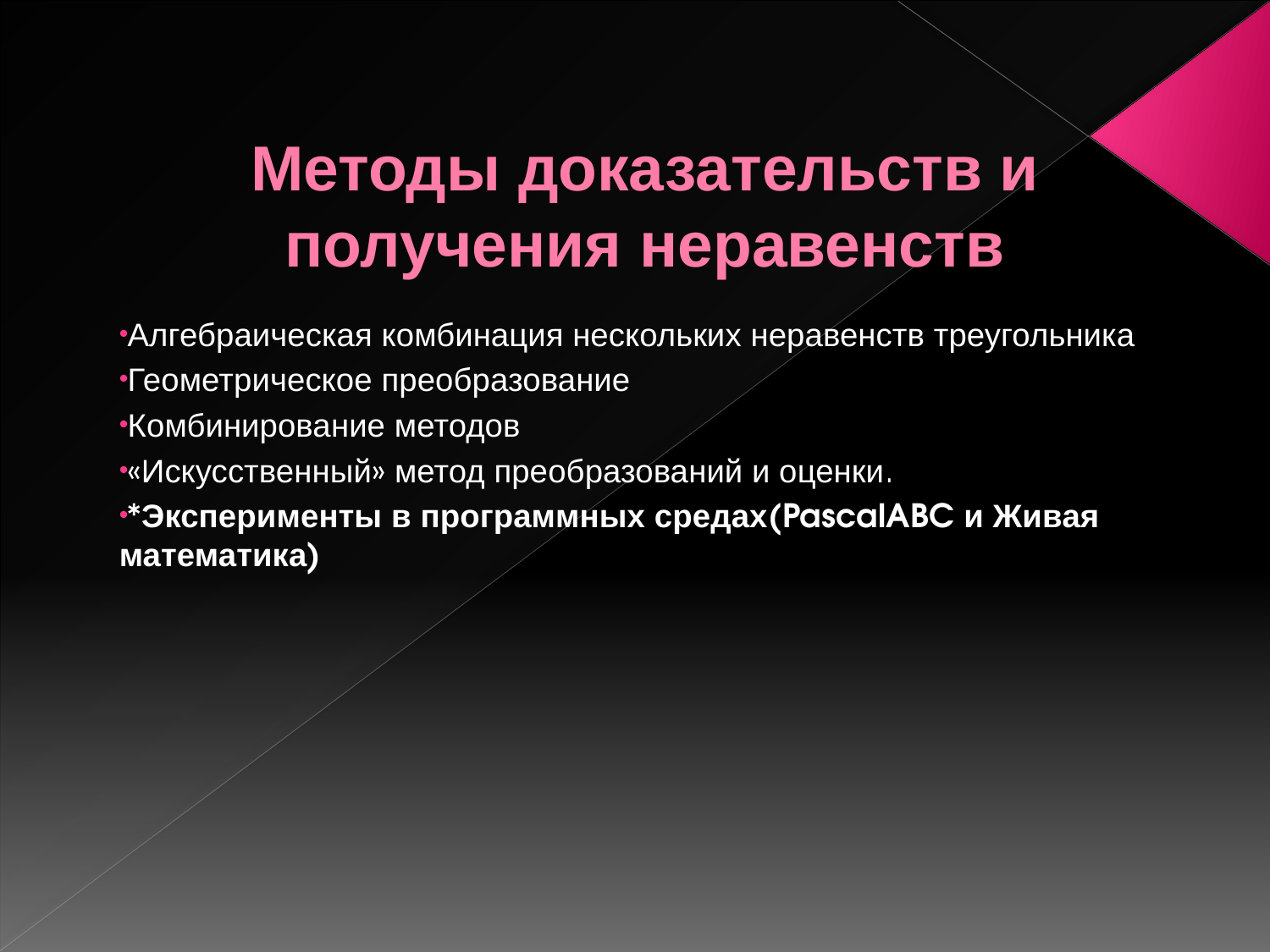

# Методы доказательств и получения неравенств
Алгебраическая комбинация нескольких неравенств треугольника
Геометрическое преобразование
Комбинирование методов
«Искусственный» метод преобразований и оценки.
*Эксперименты в программных средах(PascalABC и Живая математика)